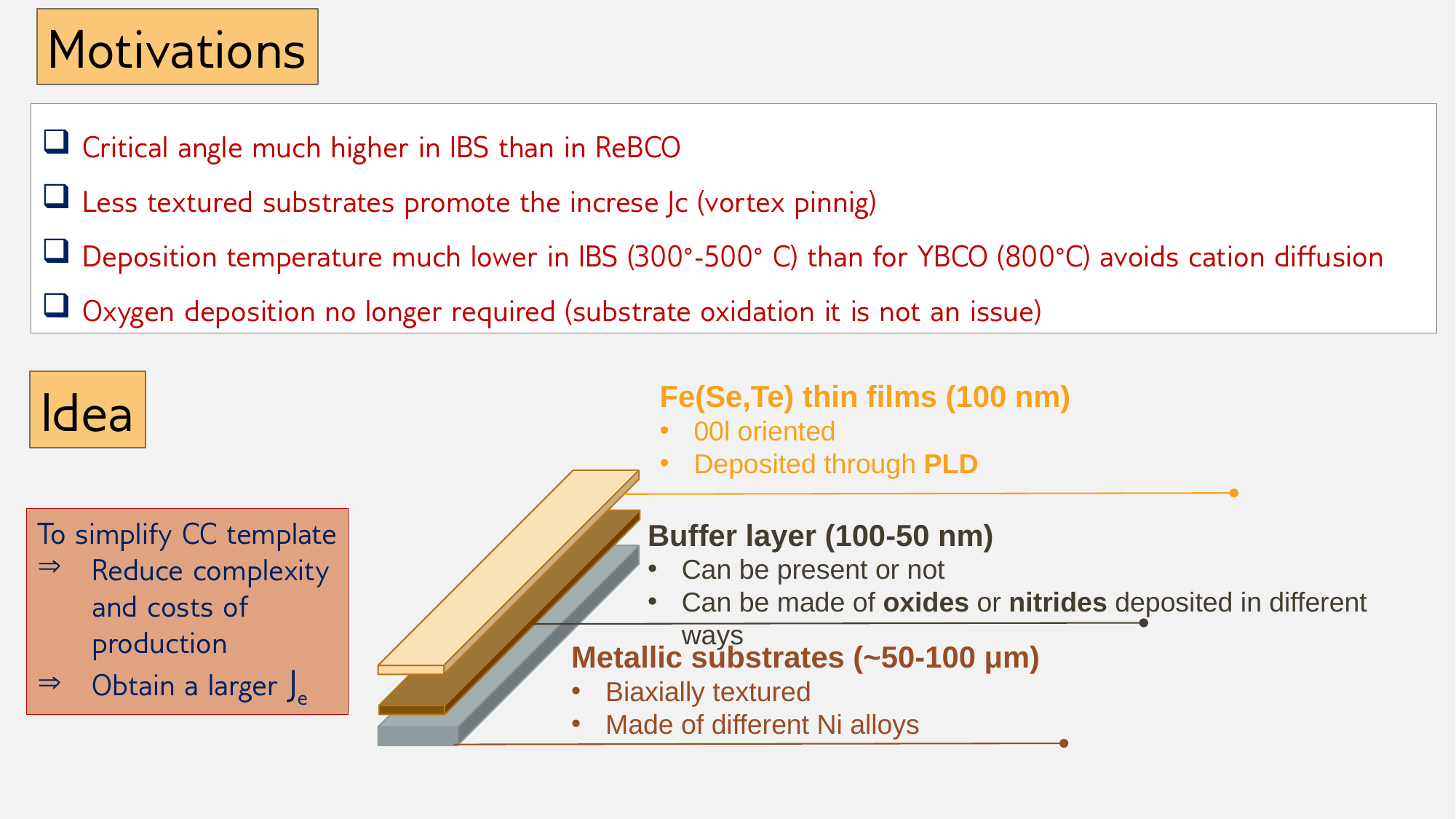

Motivations
Critical angle much higher in IBS than in ReBCO
Less textured substrates promote the increse Jc (vortex pinnig)
Deposition temperature much lower in IBS (300°-500° C) than for YBCO (800°C) avoids cation diffusion
Oxygen deposition no longer required (substrate oxidation it is not an issue)
Idea
Fe(Se,Te) thin films (100 nm)
00l oriented
Deposited through PLD

Buffer layer (100-50 nm)
Can be present or not
Can be made of oxides or nitrides deposited in different ways

Metallic substrates (~50-100 μm)
Biaxially textured
Made of different Ni alloys
To simplify CC template
Reduce complexity and costs of production
Obtain a larger Je